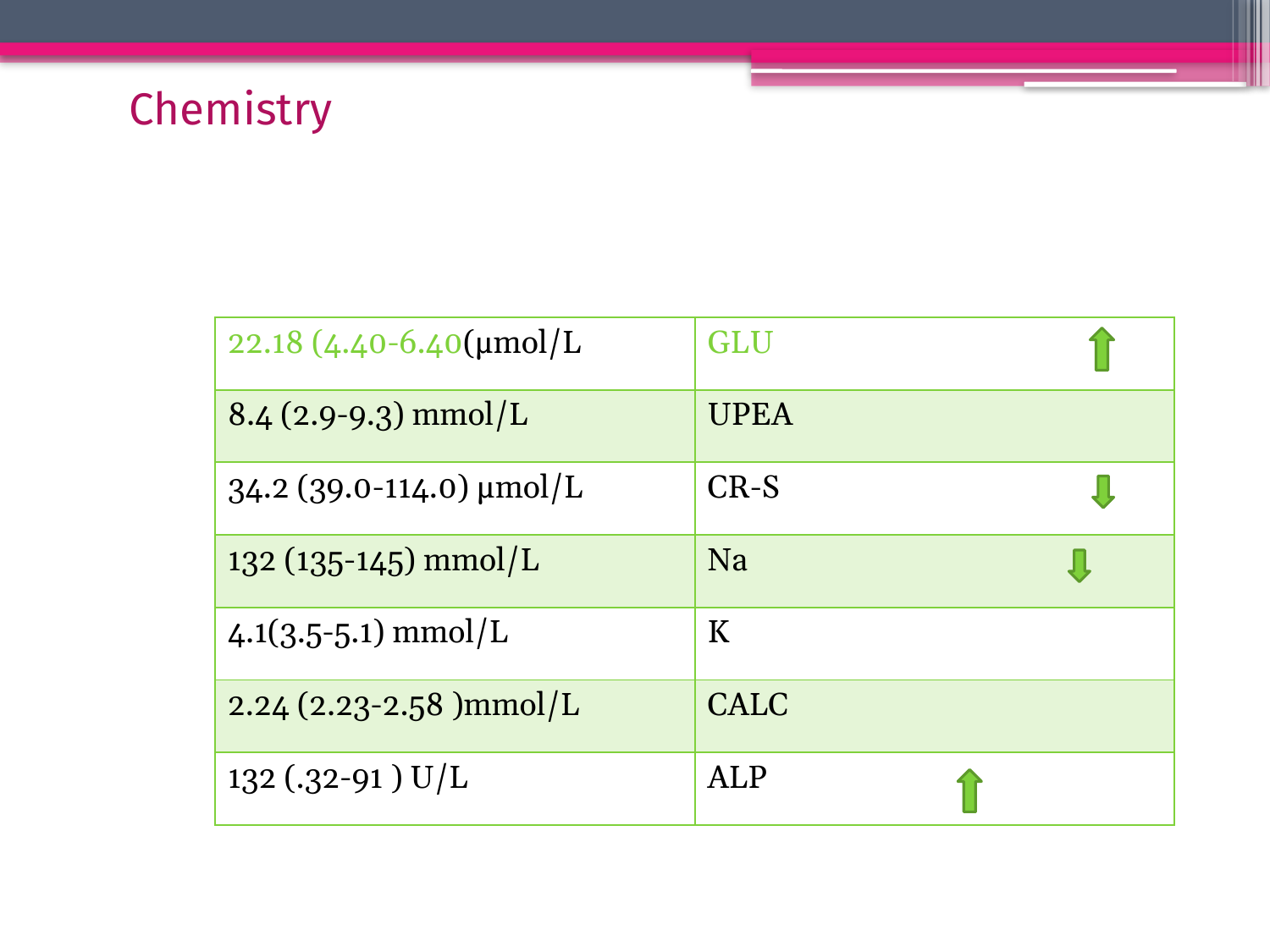

Chemistry
| 22.18 (4.40-6.40(µmol/L | GLU |
| --- | --- |
| 8.4 (2.9-9.3) mmol/L | UPEA |
| 34.2 (39.0-114.0) µmol/L | CR-S |
| 132 (135-145) mmol/L | Na |
| 4.1(3.5-5.1) mmol/L | K |
| 2.24 (2.23-2.58 )mmol/L | CALC |
| 132 (.32-91 ) U/L | ALP |